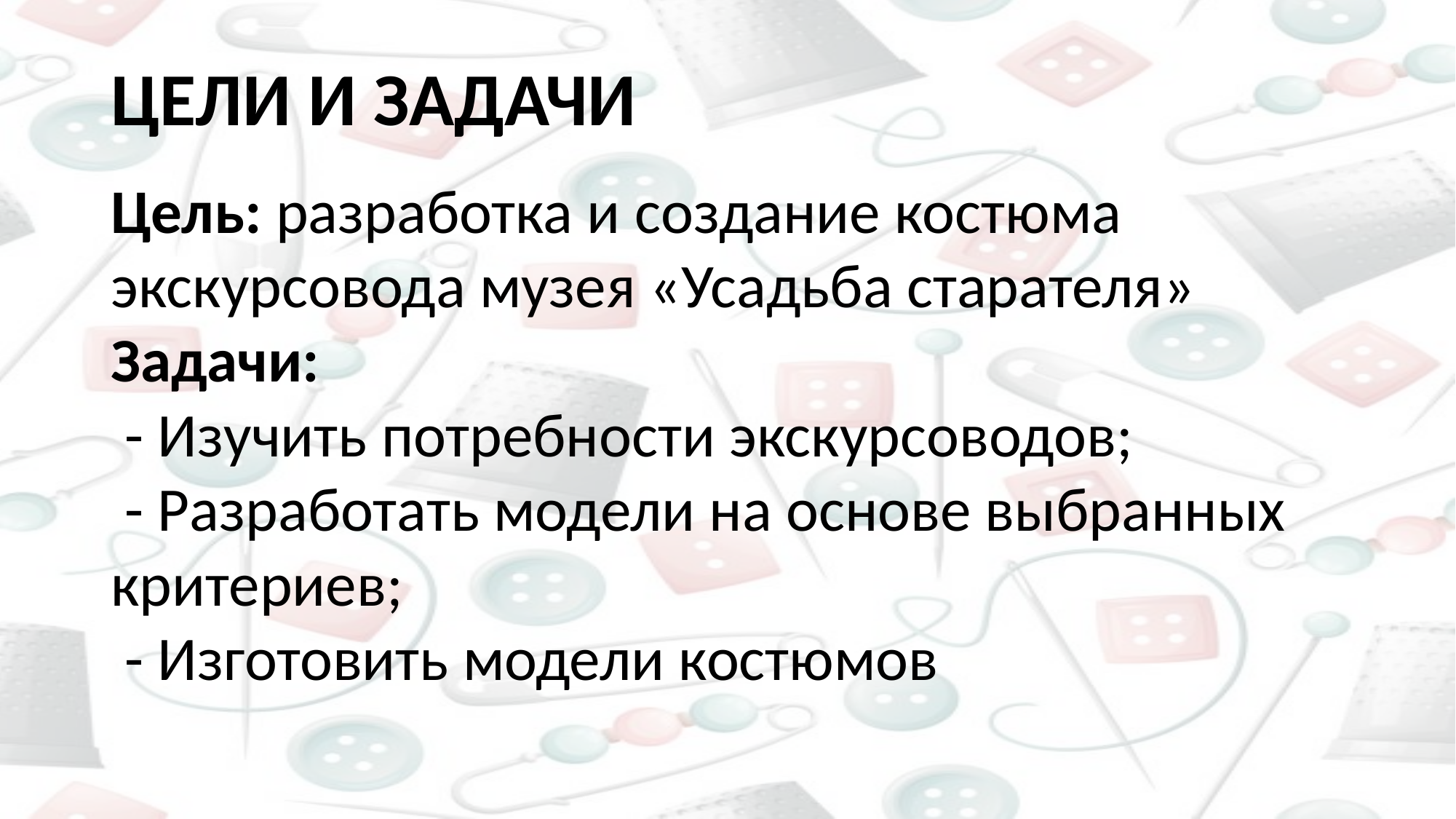

# ЦЕЛИ И ЗАДАЧИ Цель: разработка и создание костюма экскурсовода музея «Усадьба старателя» Задачи: - Изучить потребности экскурсоводов; - Разработать модели на основе выбранных критериев; - Изготовить модели костюмов